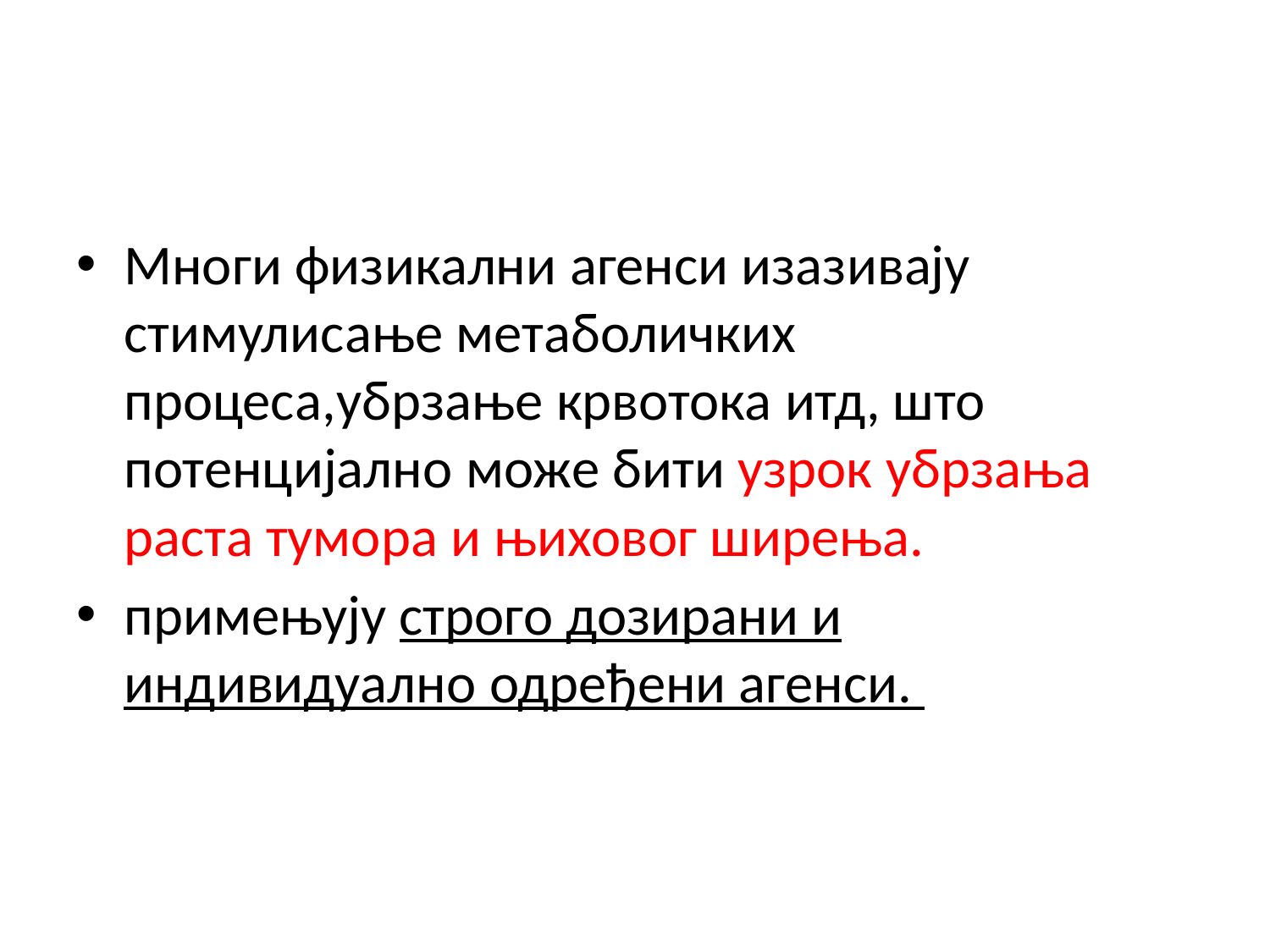

#
Многи физикални агенси изазивају стимулисање метаболичких процеса,убрзање крвотока итд, што потенцијално може бити узрок убрзања раста тумора и њиховог ширења.
примењују строго дозирани и индивидуално одређени агенси.